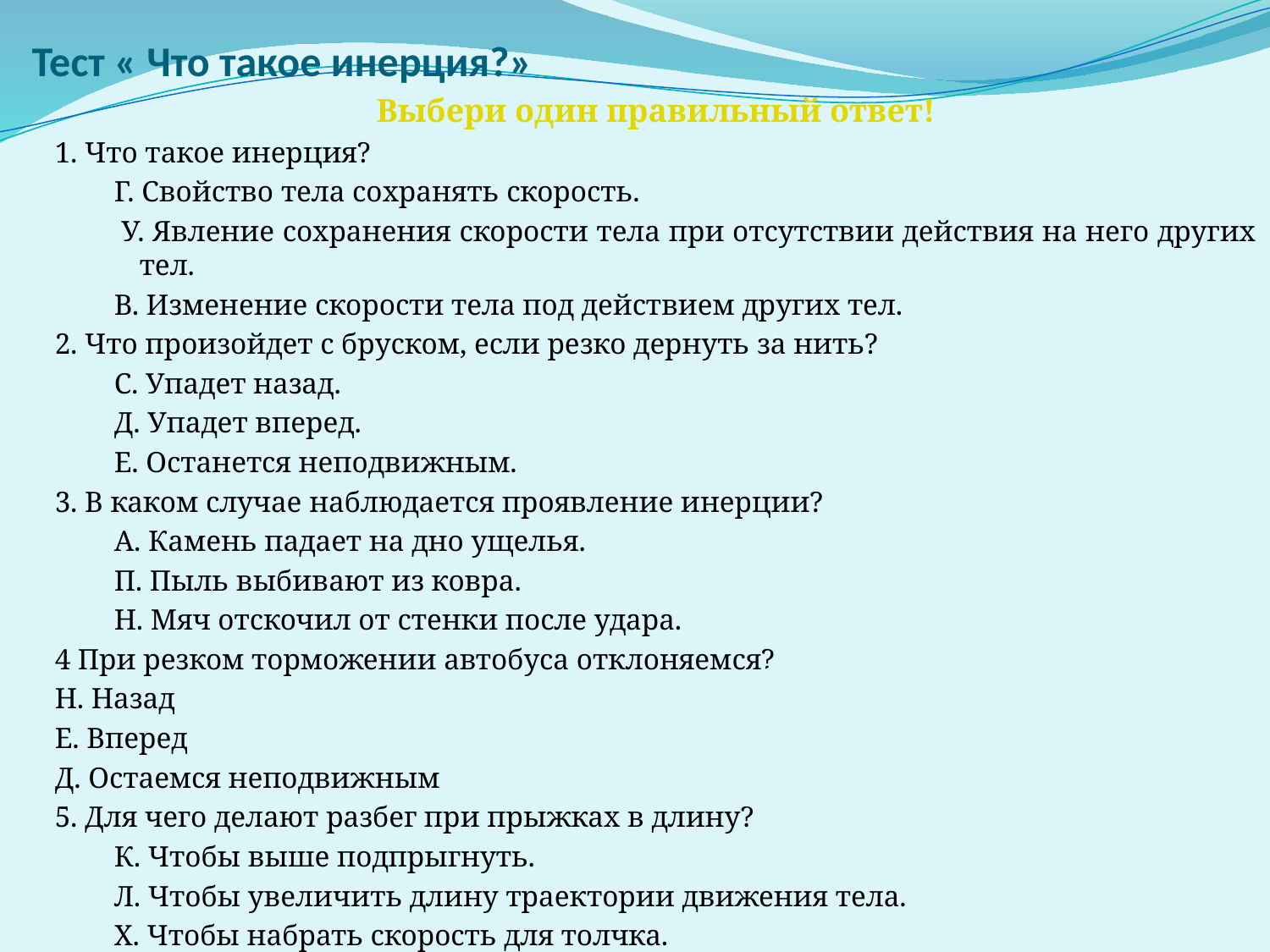

# Тест « Что такое инерция?»
Выбери один правильный ответ!
1. Что такое инерция?
        Г. Свойство тела сохранять скорость.
        У. Явление сохранения скорости тела при отсутствии действия на него других тел.
        В. Изменение скорости тела под действием других тел.
2. Что произойдет с бруском, если резко дернуть за нить?
        С. Упадет назад.
        Д. Упадет вперед.
        Е. Останется неподвижным.
3. В каком случае наблюдается проявление инерции?
        А. Камень падает на дно ущелья.
        П. Пыль выбивают из ковра.
        Н. Мяч отскочил от стенки после удара.
4 При резком торможении автобуса отклоняемся?
Н. Назад
Е. Вперед
Д. Остаемся неподвижным
5. Для чего делают разбег при прыжках в длину?
        К. Чтобы выше подпрыгнуть.
        Л. Чтобы увеличить длину траектории движения тела.
        Х. Чтобы набрать скорость для толчка.